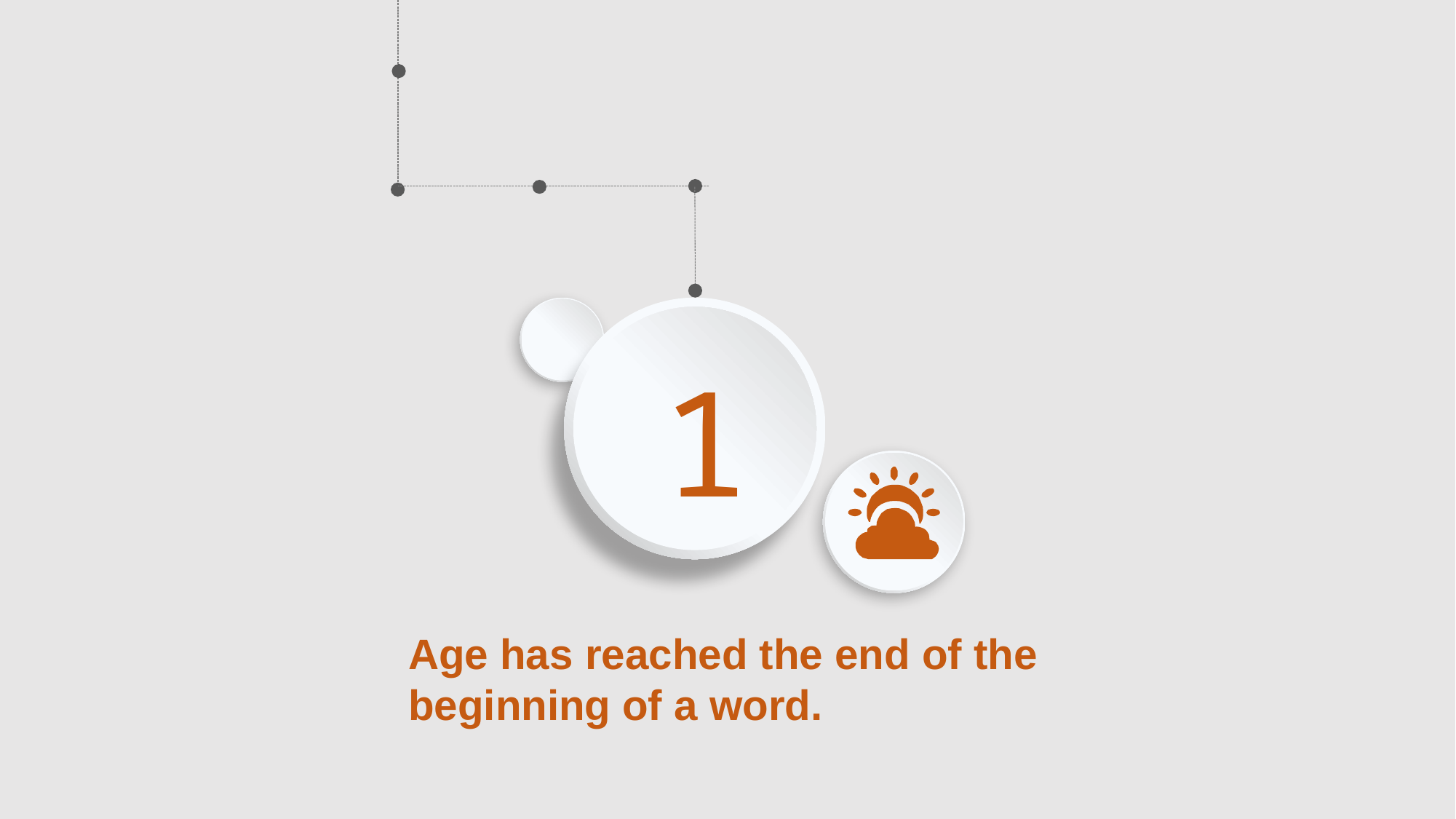

1

Age has reached the end of the beginning of a word.